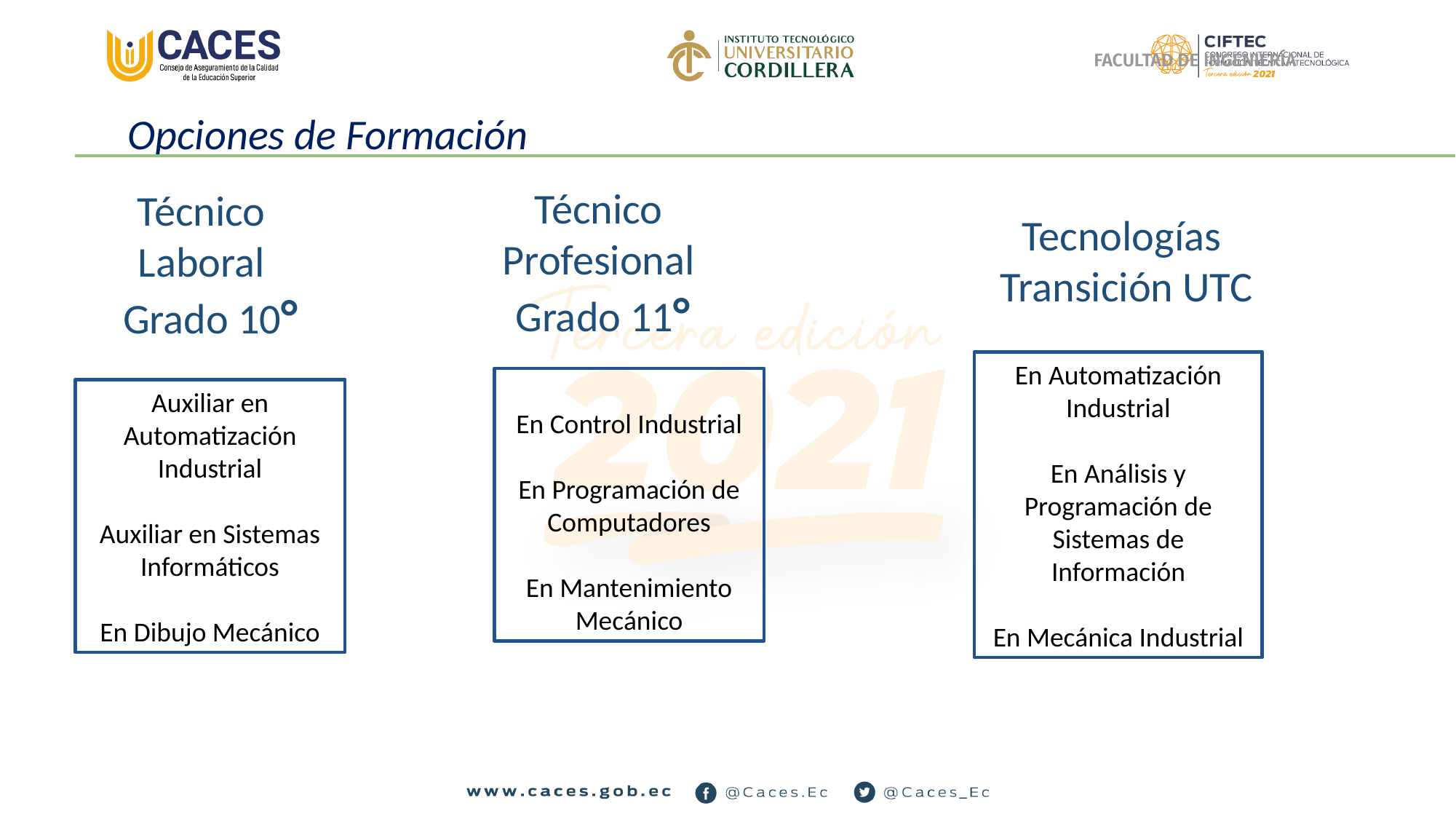

FACULTAD DE INGENIERÍA
Opciones de Formación
Técnico
Profesional
 Grado 11°
Técnico
Laboral
  Grado 10°
Tecnologías
Transición UTC
En Automatización Industrial

En Análisis y Programación de Sistemas de Información

En Mecánica Industrial

En Control Industrial

En Programación de Computadores

En Mantenimiento Mecánico
Auxiliar en Automatización Industrial

Auxiliar en Sistemas Informáticos

En Dibujo Mecánico